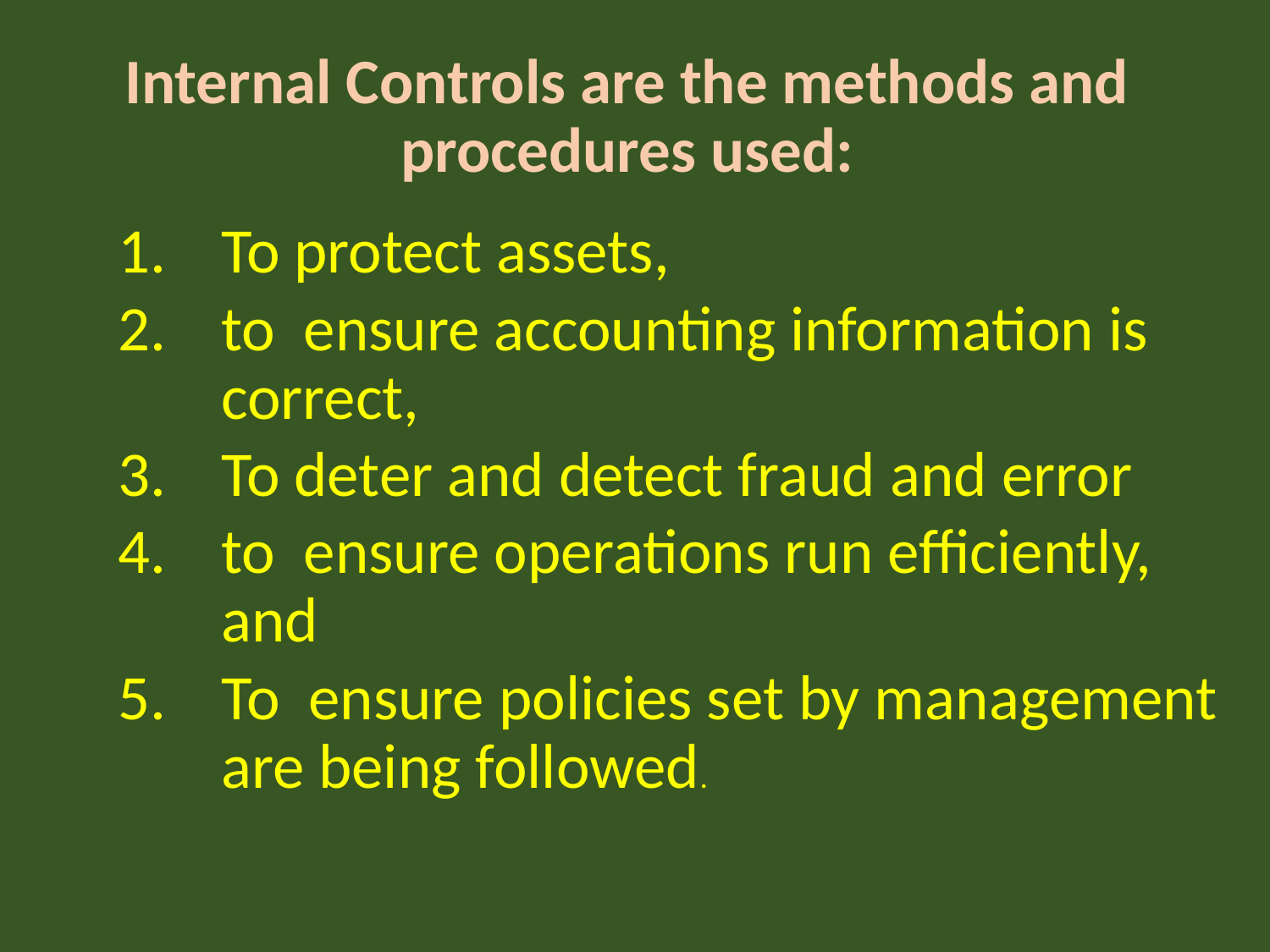

# Internal Controls are the methods and procedures used:
To protect assets,
to  ensure accounting information is correct,
To deter and detect fraud and error
to  ensure operations run efficiently, and
To  ensure policies set by management are being followed.